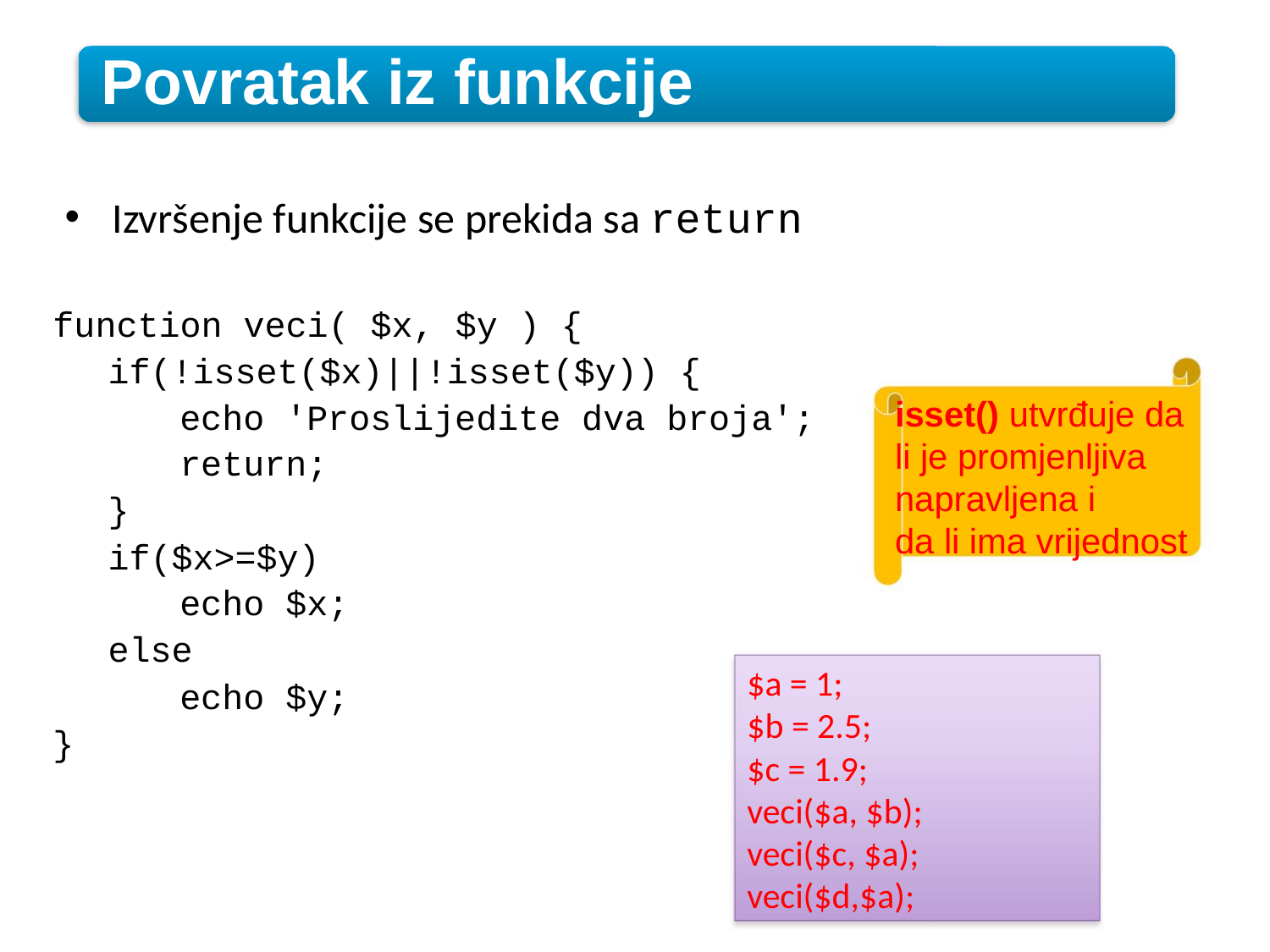

Povratak iz funkcije
Izvršenje funkcije se prekida sa return
function veci( $x, $y ) {

if(!isset($x)||!isset($y)) {
isset() utvrđuje da
li je promjenljiva
napravljena i
echo 'Proslijedite dva broja';
return;
}
da li ima vrijednost
if($x>=$y)
echo $x;
else
$a = 1;
$b = 2.5;
echo $y;
}
$c = 1.9;
veci($a, $b);
veci($c, $a);
veci($d,$a);
4